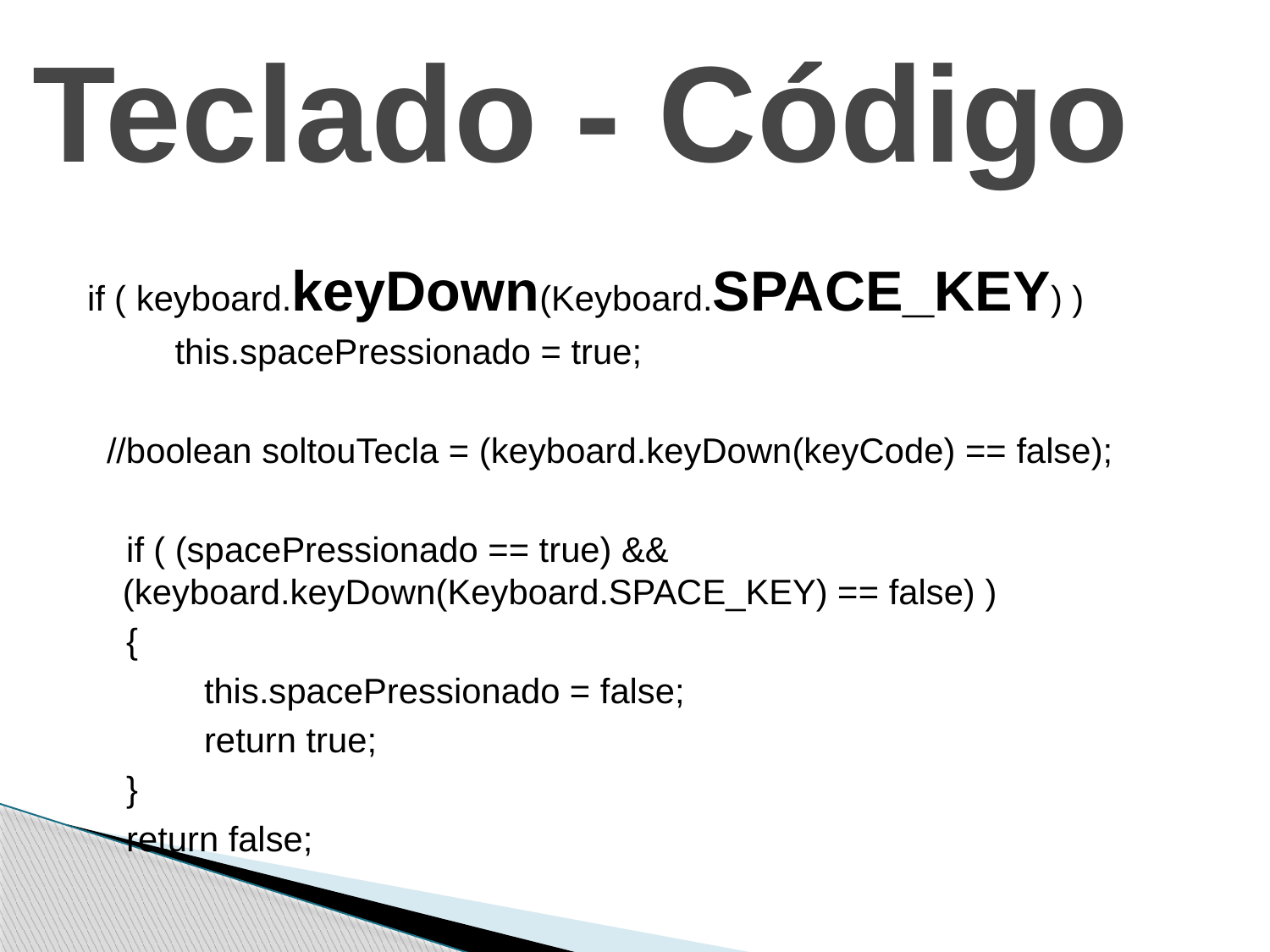

# Teclado - Código
if ( keyboard.keyDown(Keyboard.SPACE_KEY) )
         this.spacePressionado = true;

  //boolean soltouTecla = (keyboard.keyDown(keyCode) == false);

    if ( (spacePressionado == true) && 			   	(keyboard.keyDown(Keyboard.SPACE_KEY) == false) )
    {
            this.spacePressionado = false;
            return true;
    }
    return false;